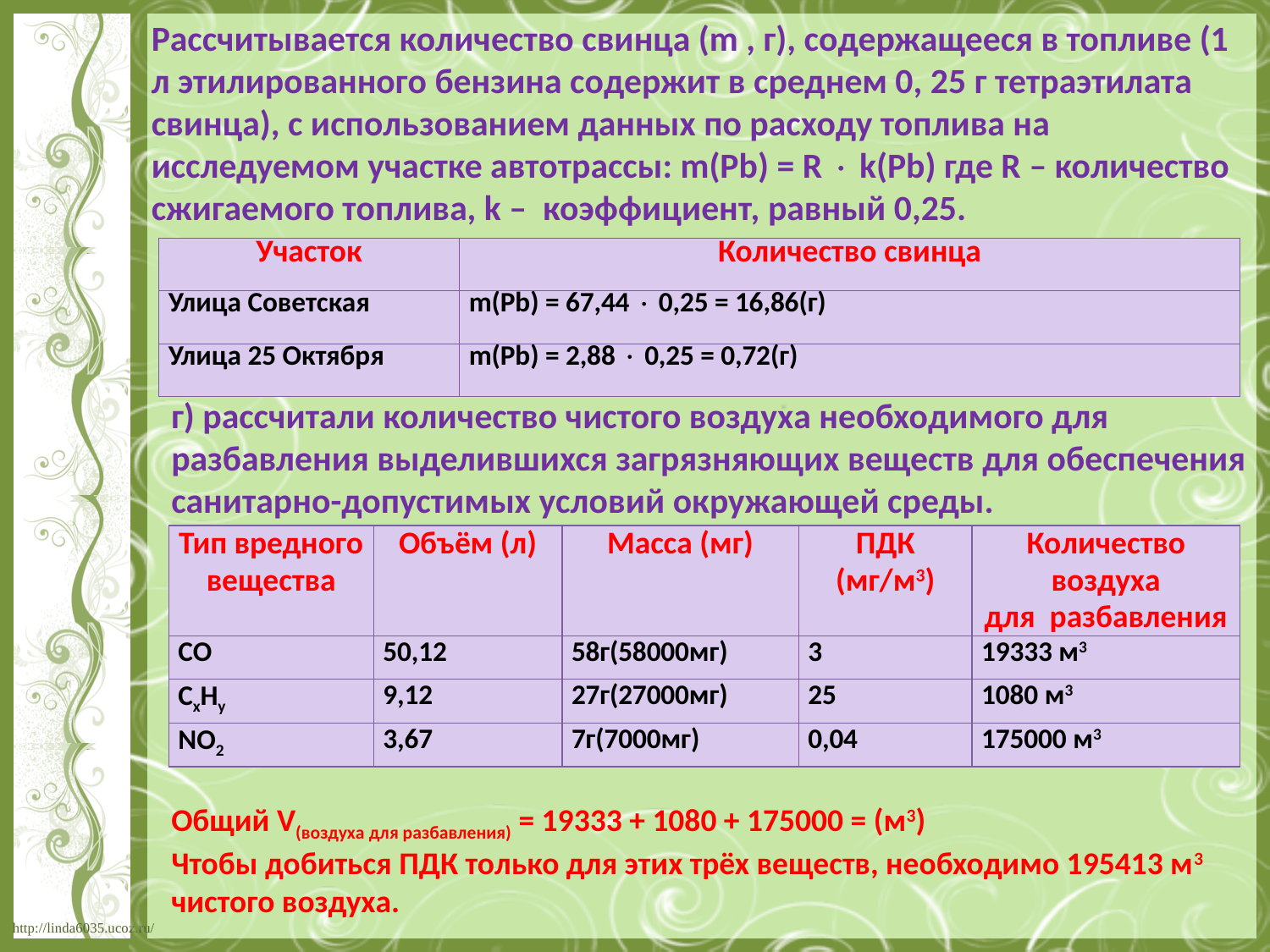

Рассчитывается количество свинца (m , г), содержащееся в топливе (1 л этилированного бензина содержит в среднем 0, 25 г тетраэтилата свинца), с использованием данных по расходу топлива на исследуемом участке автотрассы: m(Pb) = R ⋅ k(Pb) где R – количество сжигаемого топлива, k –  коэффициент, равный 0,25.

| Участок | Количество свинца |
| --- | --- |
| Улица Советская | m(Pb) = 67,44 ⋅ 0,25 = 16,86(г) |
| Улица 25 Октября | m(Pb) = 2,88 ⋅ 0,25 = 0,72(г) |
г) рассчитали количество чистого воздуха необходимого для разбавления выделившихся загрязняющих веществ для обеспечения санитарно-допустимых условий окружающей среды.

| Тип вредного вещества | Объём (л) | Масса (мг) | ПДК (мг/м3) | Количество воздуха для разбавления |
| --- | --- | --- | --- | --- |
| СО | 50,12 | 58г(58000мг) | 3 | 19333 м3 |
| СхНу | 9,12 | 27г(27000мг) | 25 | 1080 м3 |
| NO2 | 3,67 | 7г(7000мг) | 0,04 | 175000 м3 |
Общий V(воздуха для разбавления) = 19333 + 1080 + 175000 = (м3)
Чтобы добиться ПДК только для этих трёх веществ, необходимо 195413 м3 чистого воздуха.